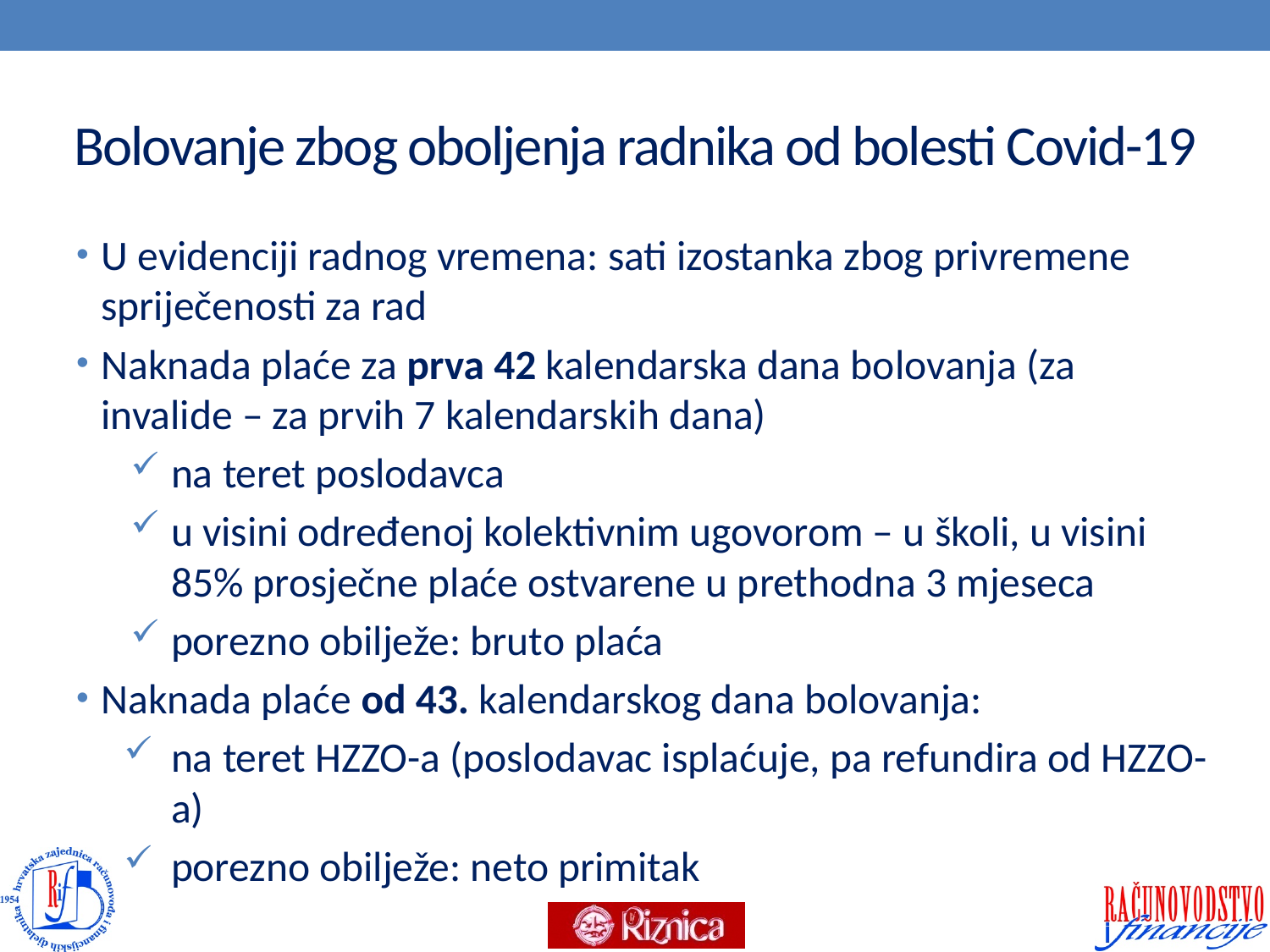

# Bolovanje zbog oboljenja radnika od bolesti Covid-19
U evidenciji radnog vremena: sati izostanka zbog privremene spriječenosti za rad
Naknada plaće za prva 42 kalendarska dana bolovanja (za invalide – za prvih 7 kalendarskih dana)
na teret poslodavca
u visini određenoj kolektivnim ugovorom – u školi, u visini 85% prosječne plaće ostvarene u prethodna 3 mjeseca
porezno obilježe: bruto plaća
Naknada plaće od 43. kalendarskog dana bolovanja:
na teret HZZO-a (poslodavac isplaćuje, pa refundira od HZZO-a)
porezno obilježe: neto primitak